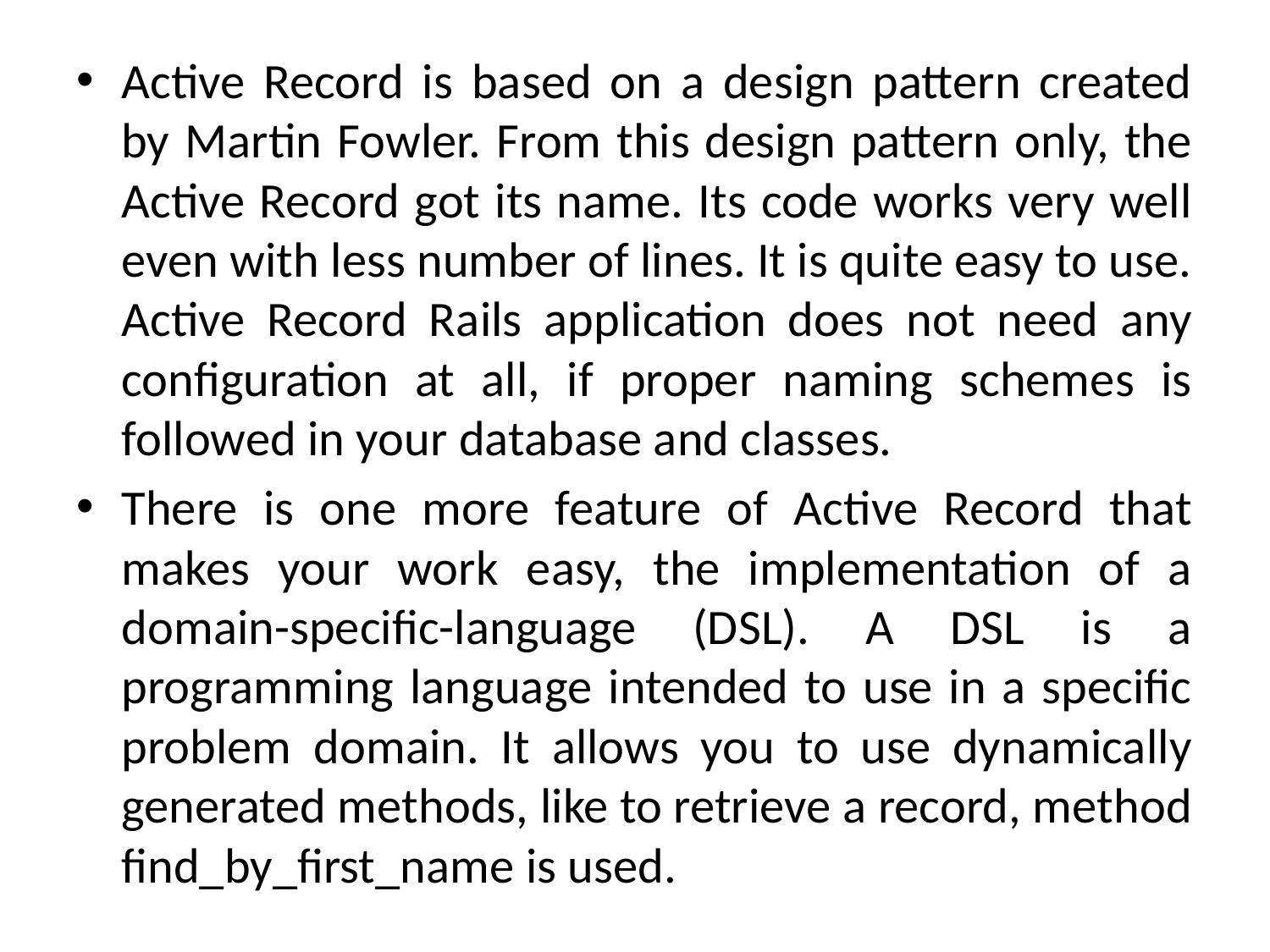

Active Record is based on a design pattern created by Martin Fowler. From this design pattern only, the Active Record got its name. Its code works very well even with less number of lines. It is quite easy to use. Active Record Rails application does not need any configuration at all, if proper naming schemes is followed in your database and classes.
There is one more feature of Active Record that makes your work easy, the implementation of a domain-specific-language (DSL). A DSL is a programming language intended to use in a specific problem domain. It allows you to use dynamically generated methods, like to retrieve a record, method find_by_first_name is used.